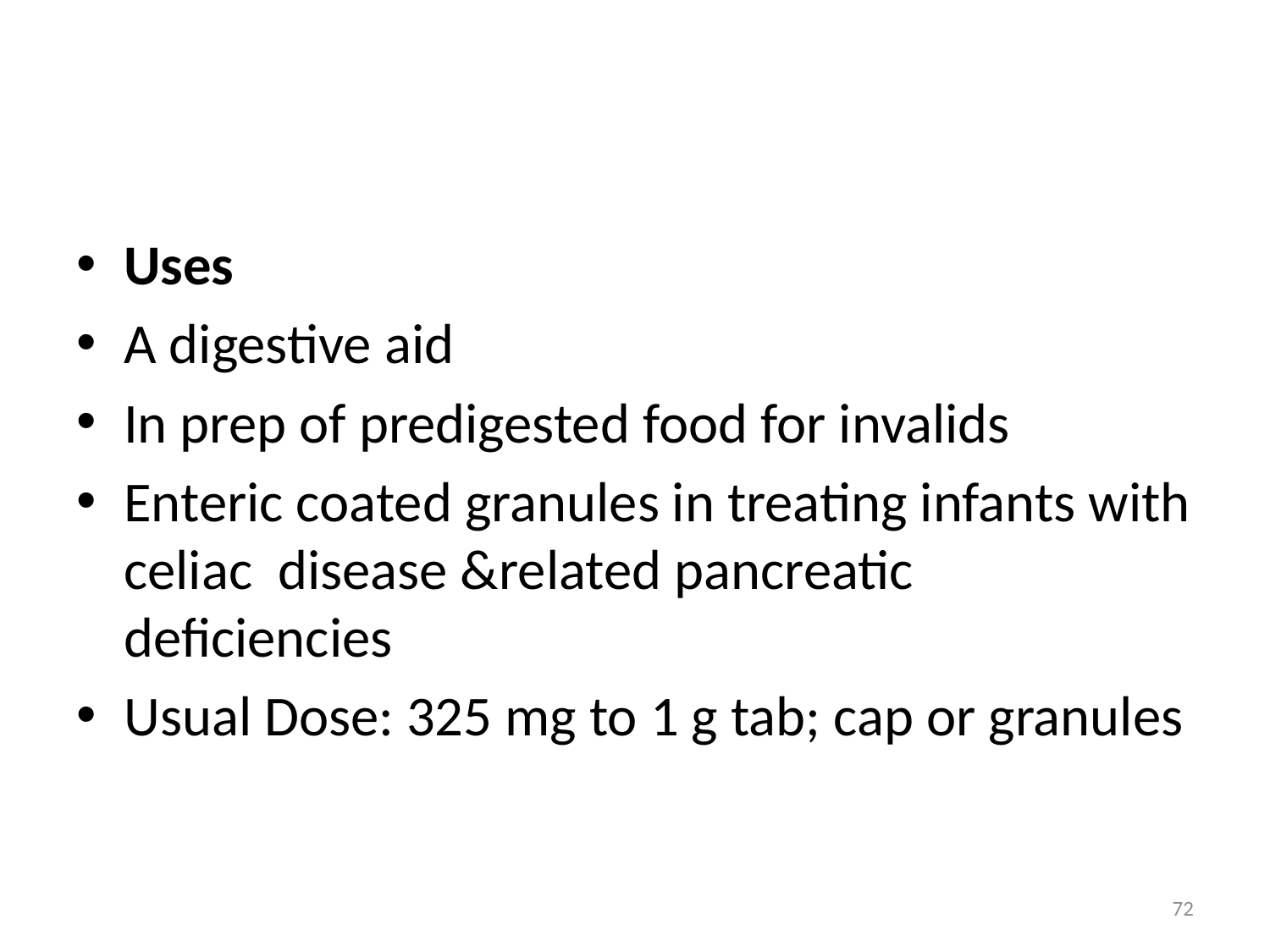

#
Uses
A digestive aid
In prep of predigested food for invalids
Enteric coated granules in treating infants with celiac  disease &related pancreatic deficiencies
Usual Dose: 325 mg to 1 g tab; cap or granules

72